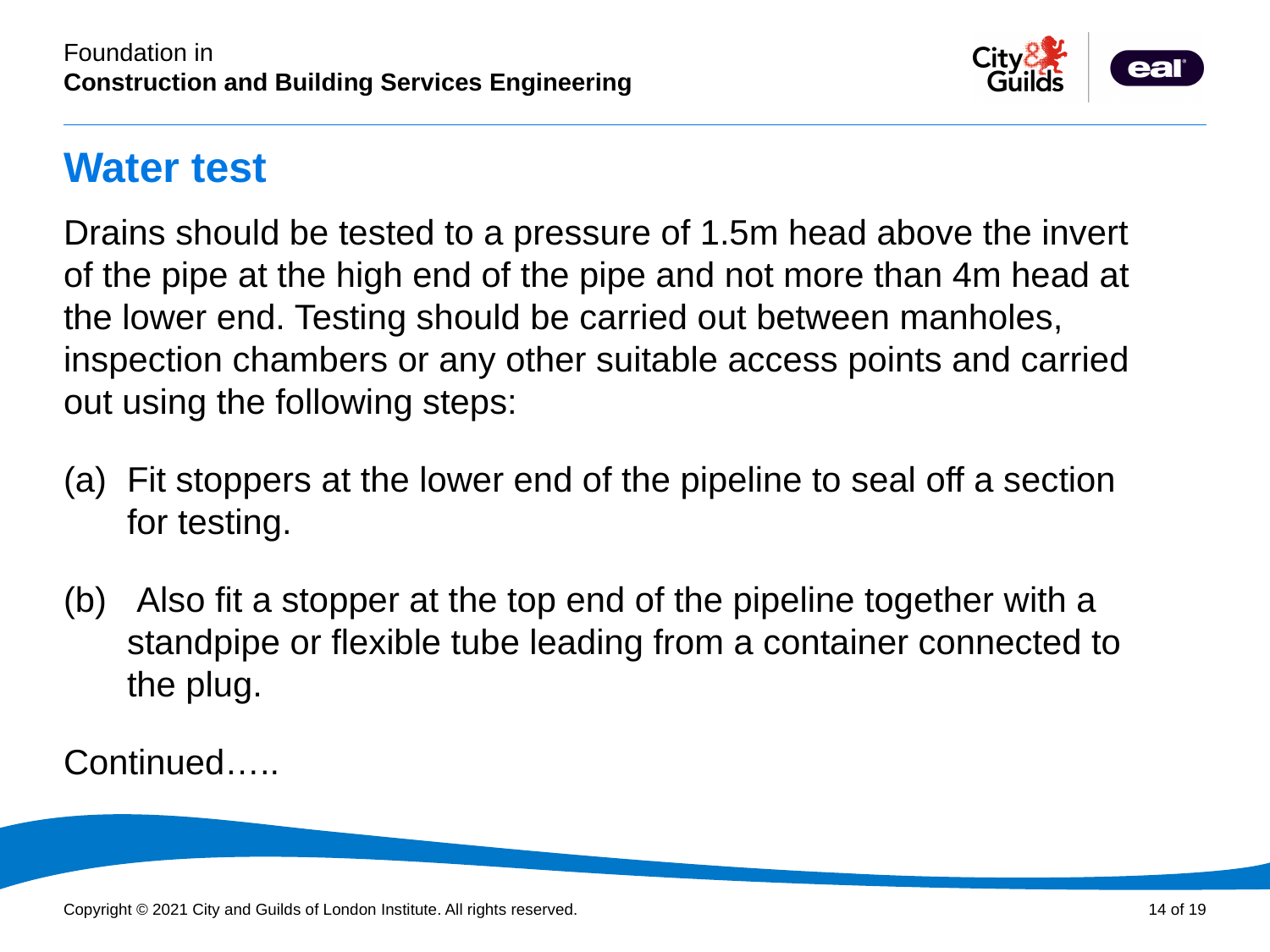

# Water test
Drains should be tested to a pressure of 1.5m head above the invert of the pipe at the high end of the pipe and not more than 4m head at the lower end. Testing should be carried out between manholes, inspection chambers or any other suitable access points and carried out using the following steps:
Fit stoppers at the lower end of the pipeline to seal off a section
for testing.
 Also fit a stopper at the top end of the pipeline together with a standpipe or flexible tube leading from a container connected to the plug.
Continued…..